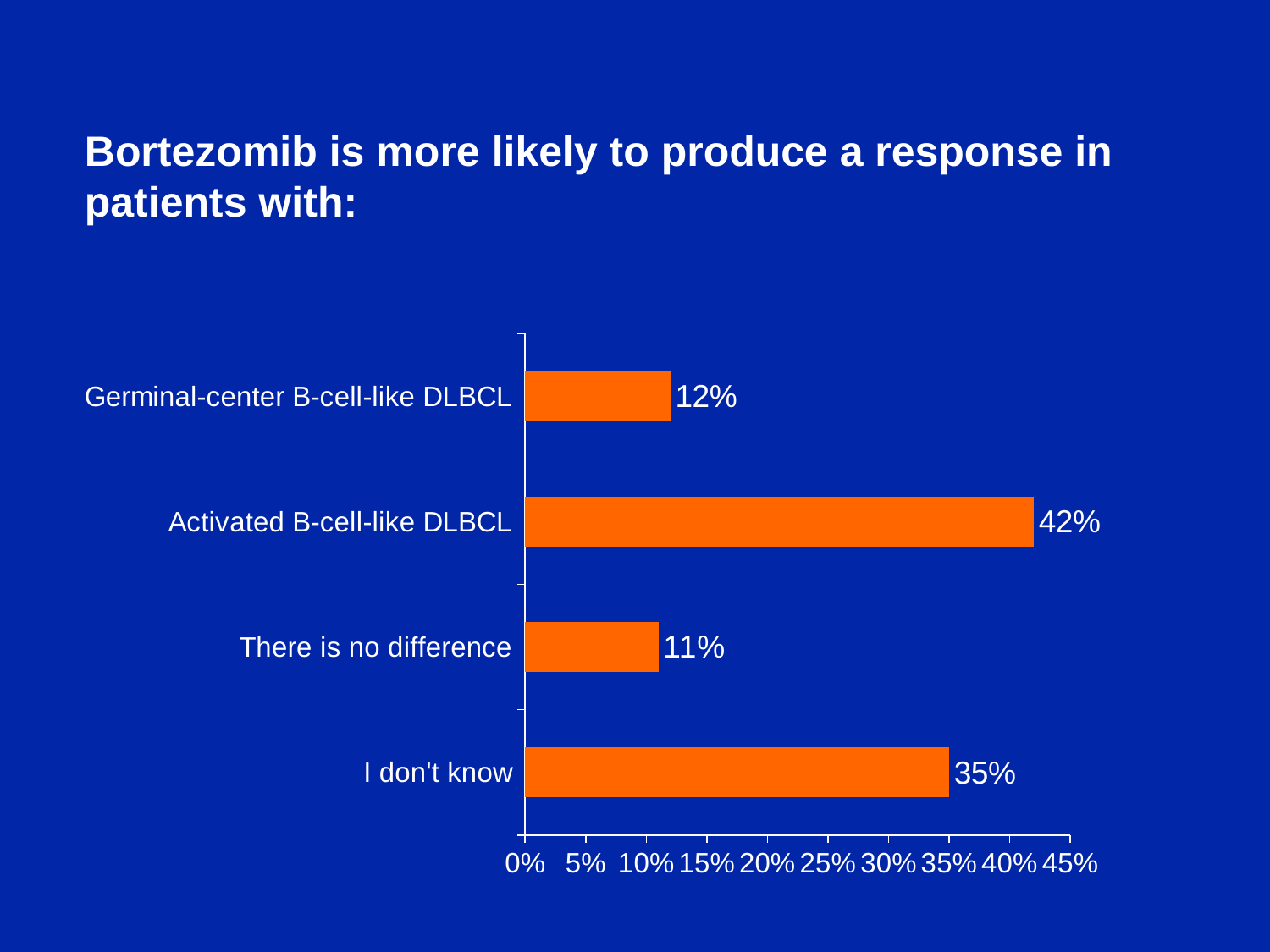

Bortezomib is more likely to produce a response in patients with:

### Chart

| Category | Series 1 |
|---|---|
| I don't know | 0.35 |
| There is no difference | 0.11 |
| Activated B-cell-like DLBCL | 0.42 |
| Germinal-center B-cell-like DLBCL | 0.12 |